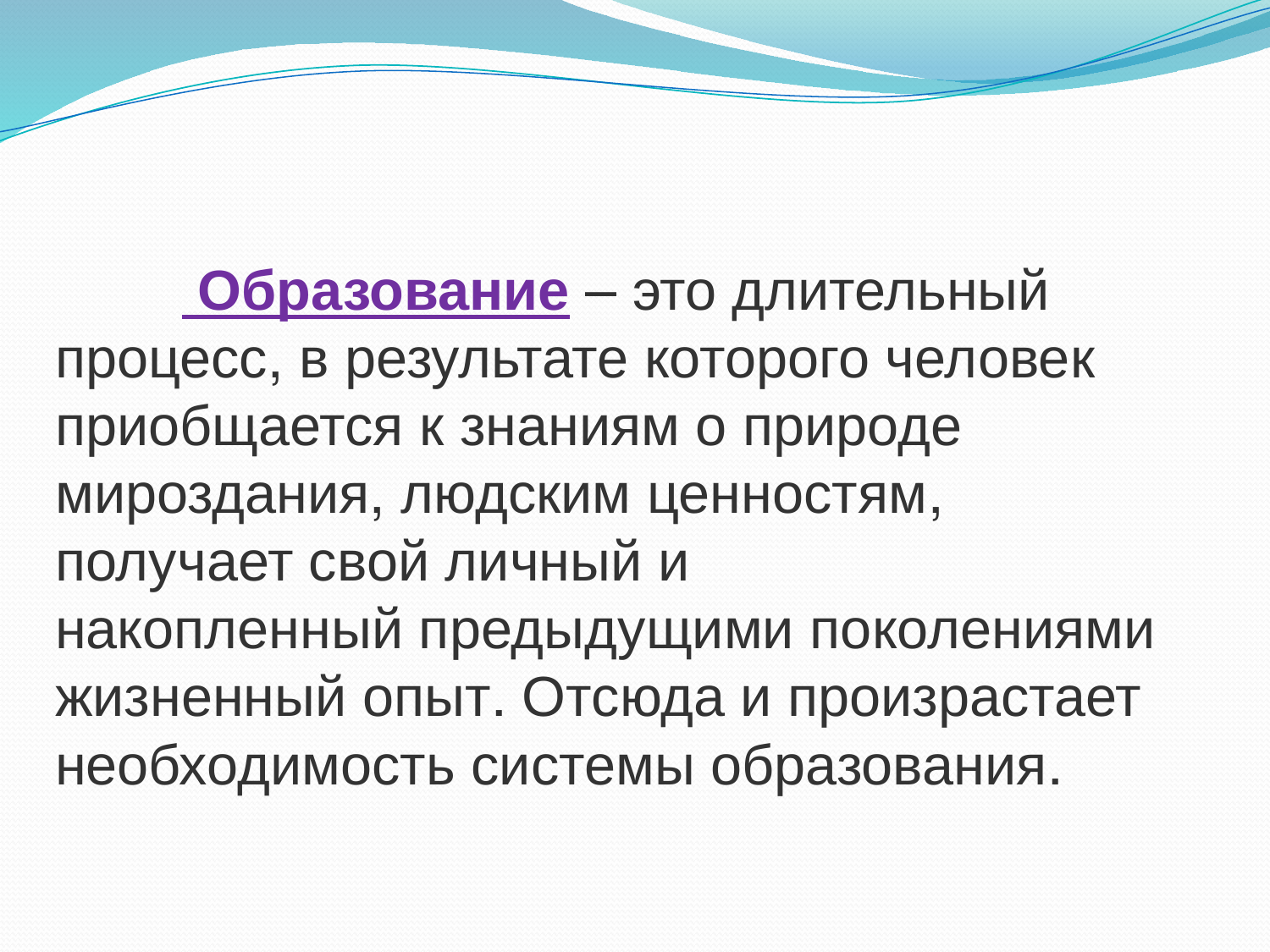

# Образование – это длительный процесс, в результате которого человек приобщается к знаниям о природе мироздания, людским ценностям, получает свой личный и накопленный предыдущими поколениями жизненный опыт. Отсюда и произрастает необходимость системы образования.